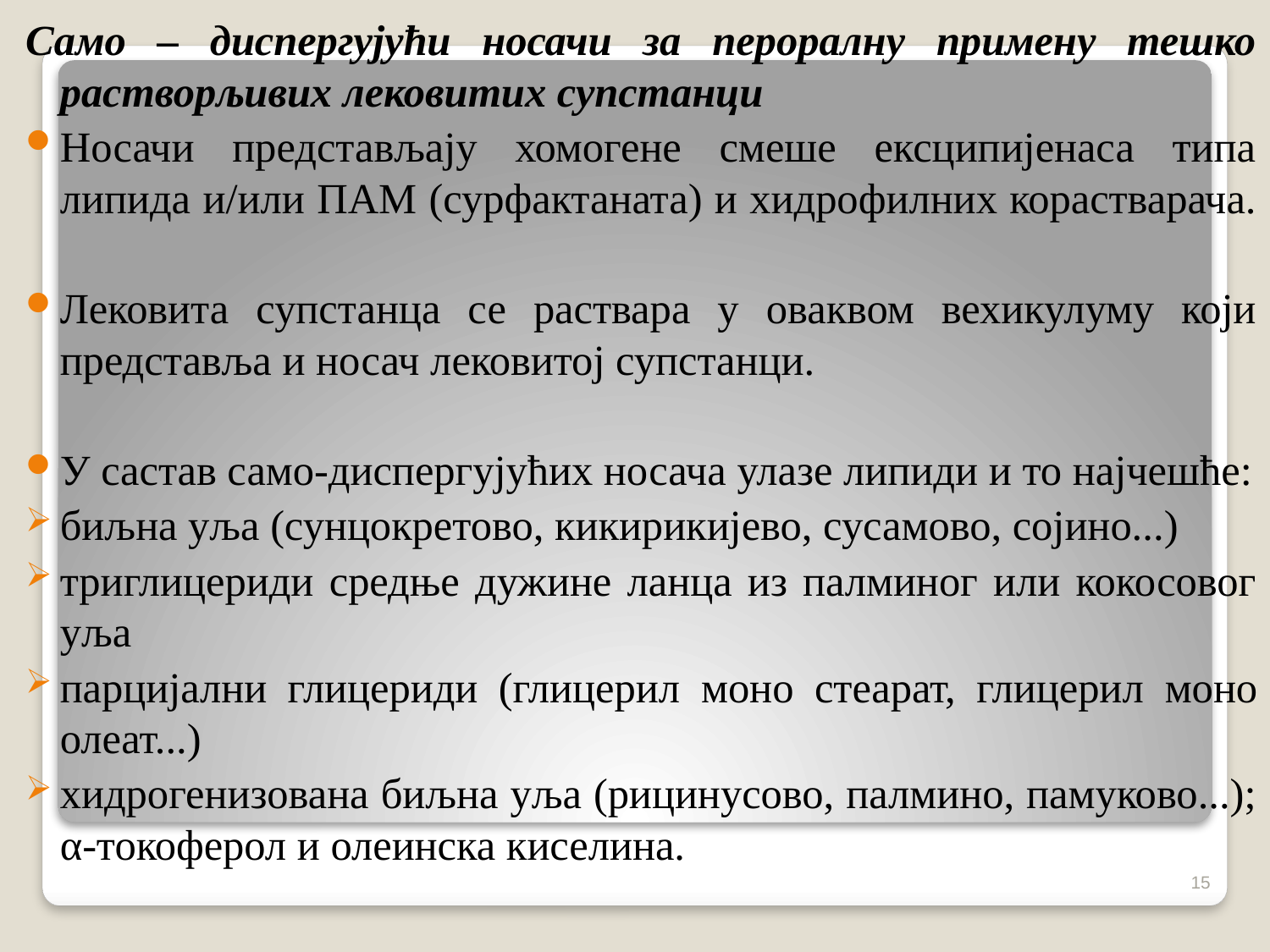

Само – диспергујући носачи за пероралну примену тешко растворљивих лековитих супстанци
Носачи представљају хомогене смеше ексципијенаса типа липида и/или ПАМ (сурфактаната) и хидрофилних корастварача.

Лековита супстанца се раствара у оваквом вехикулуму који представља и носач лековитој супстанци.

У састав само-диспергујућих носача улазе липиди и то најчешће:
биљна уља (сунцокретово, кикирикијево, сусамово, сојино...)
триглицериди средње дужине ланца из палминог или кокосовог уља
парцијални глицериди (глицерил моно стеарат, глицерил моно олеат...)
хидрогенизована биљна уља (рицинусово, палмино, памуково...); α-токоферол и олеинска киселина.
15